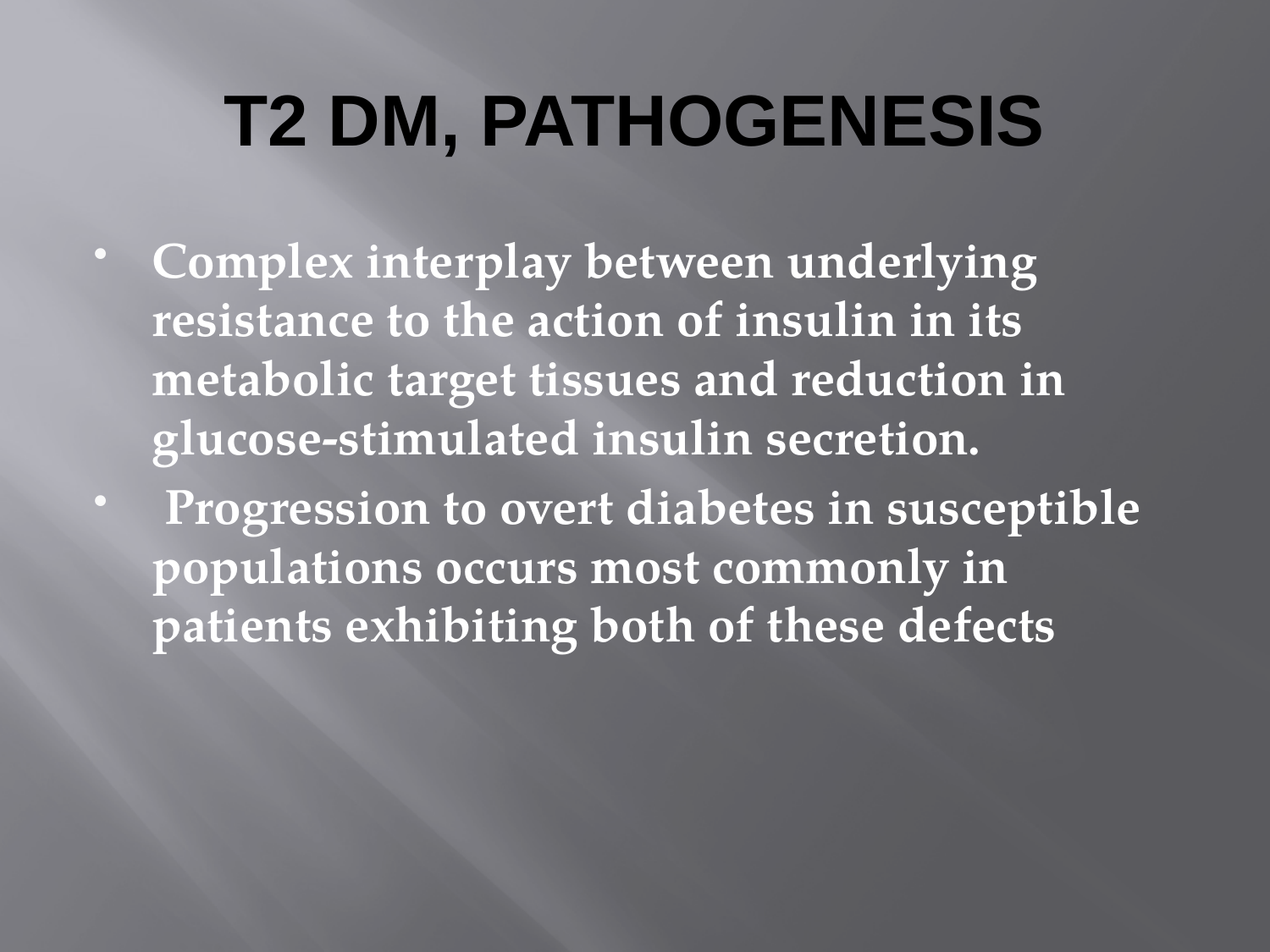

# T2 DM, PATHOGENESIS
Complex interplay between underlying resistance to the action of insulin in its metabolic target tissues and reduction in glucose-stimulated insulin secretion.
 Progression to overt diabetes in susceptible populations occurs most commonly in patients exhibiting both of these defects